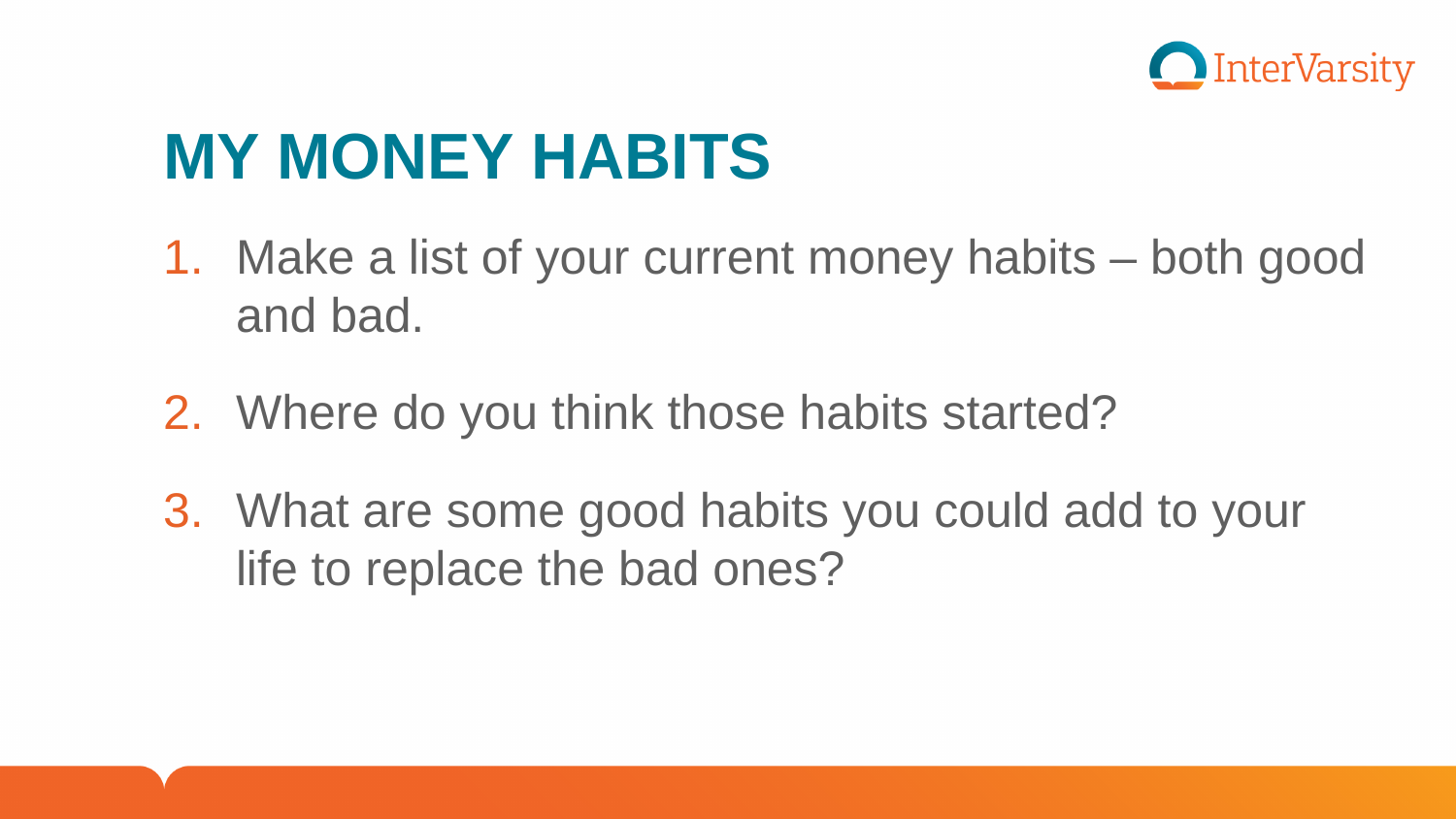

# MY MONEY HABITS
Make a list of your current money habits – both good and bad.
Where do you think those habits started?
What are some good habits you could add to your life to replace the bad ones?